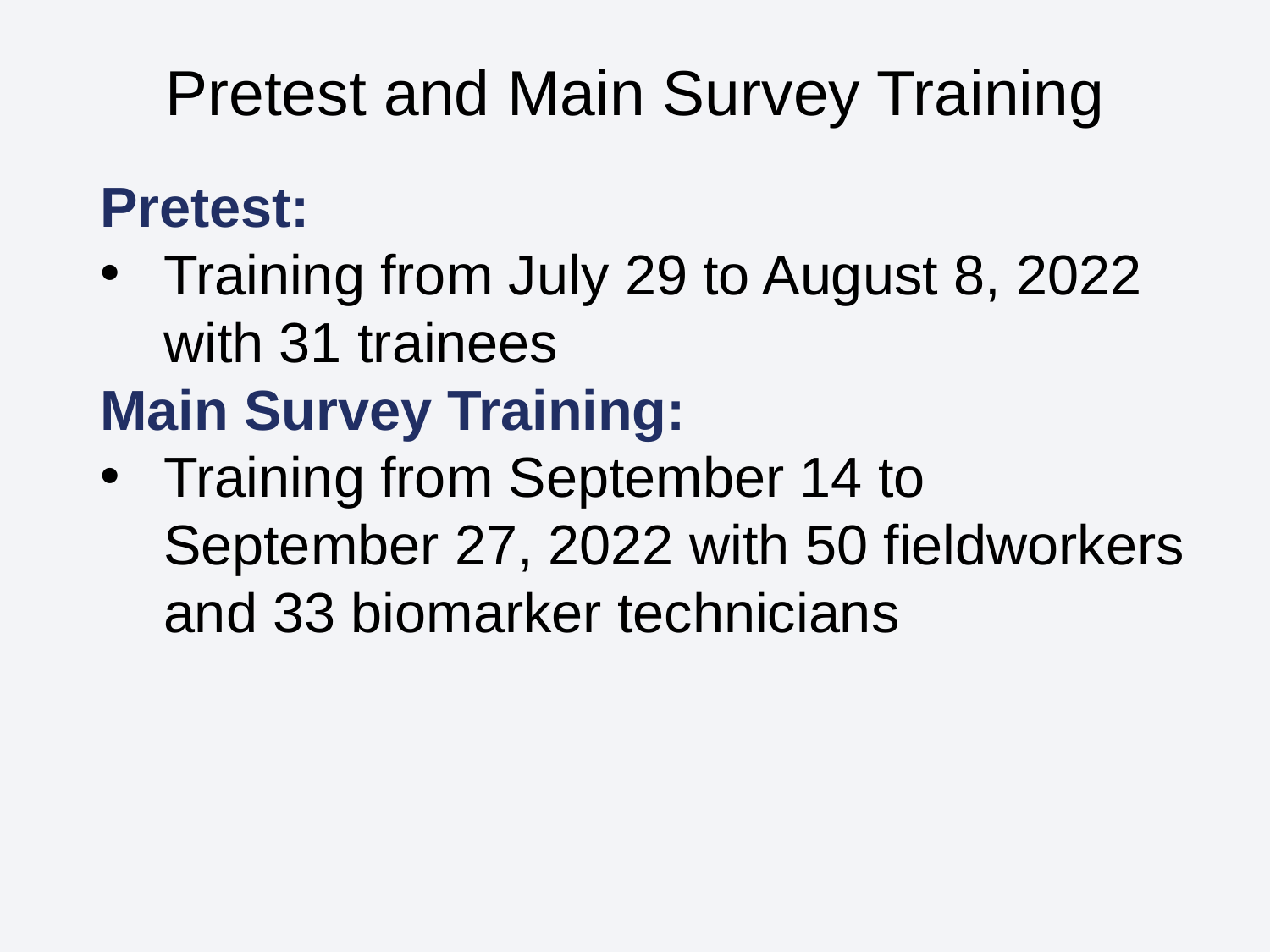

# Pretest and Main Survey Training
Pretest:
Training from July 29 to August 8, 2022 with 31 trainees
Main Survey Training:
Training from September 14 to September 27, 2022 with 50 fieldworkers and 33 biomarker technicians